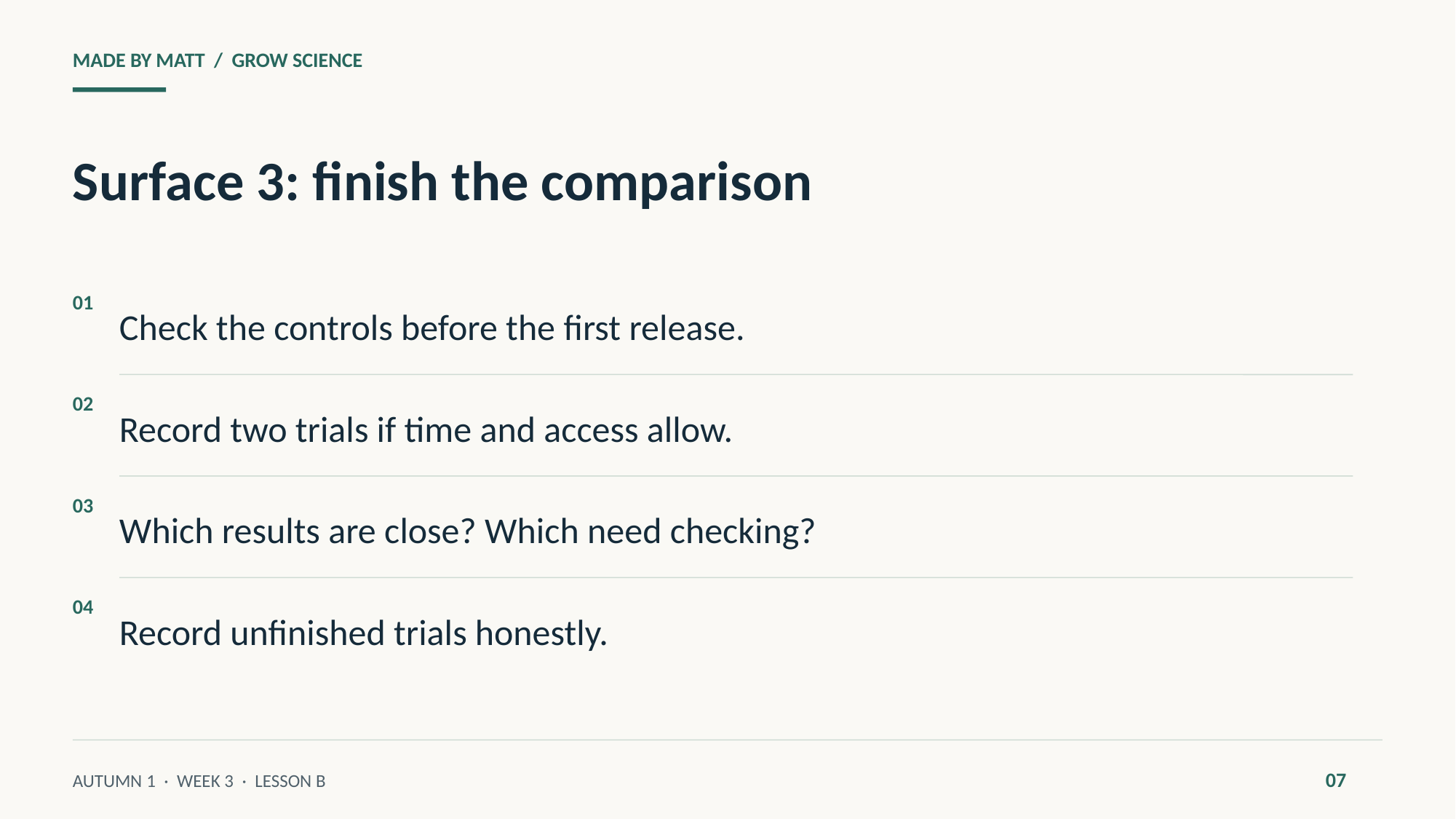

MADE BY MATT  /  GROW SCIENCE

Surface 3: finish the comparison
Check the controls before the first release.
01

Record two trials if time and access allow.
02

Which results are close? Which need checking?
03

Record unfinished trials honestly.
04

07
AUTUMN 1  ·  WEEK 3  ·  LESSON B